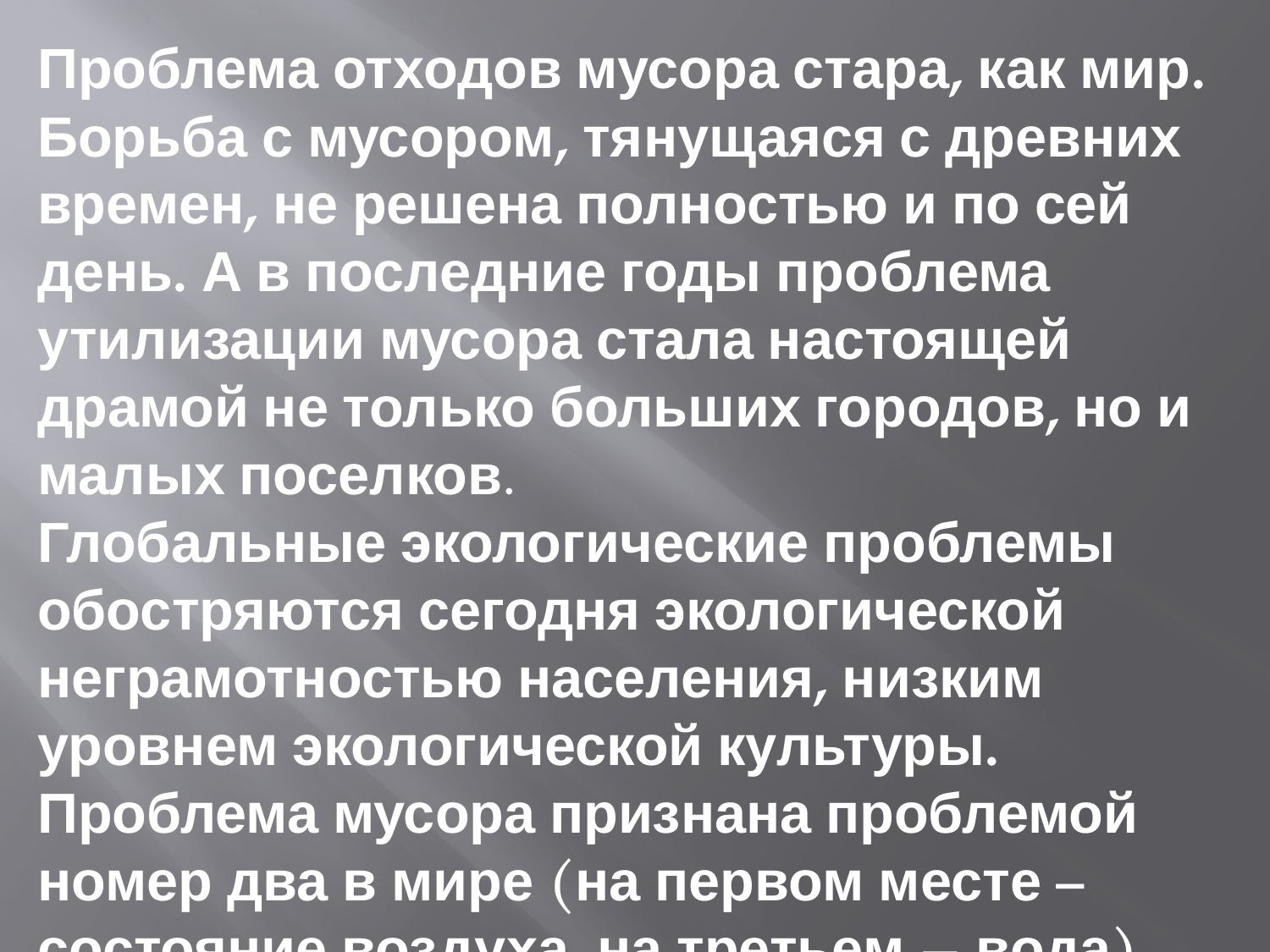

Проблема отходов мусора стара, как мир. Борьба с мусором, тянущаяся с древних времен, не решена полностью и по сей день. А в последние годы проблема утилизации мусора стала настоящей драмой не только больших городов, но и малых поселков.
Глобальные экологические проблемы обостряются сегодня экологической неграмотностью населения, низким уровнем экологической культуры. Проблема мусора признана проблемой номер два в мире (на первом месте – состояние воздуха, на третьем − вода).